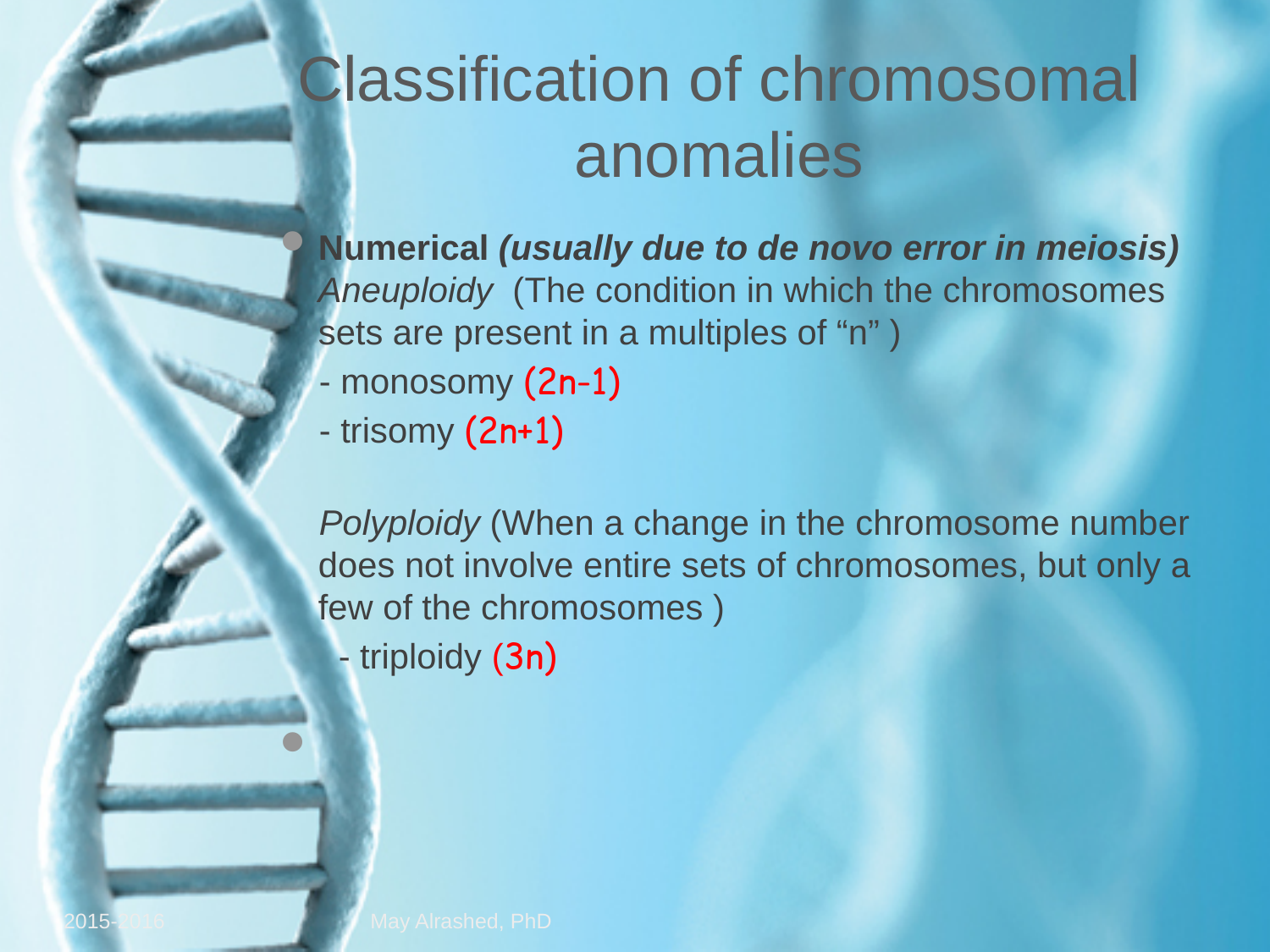

Classification of chromosomal anomalies
Numerical (usually due to de novo error in meiosis)
Aneuploidy  (The condition in which the chromosomes sets are present in a multiples of “n” )
    - monosomy (2n-1)
    - trisomy (2n+1)
    Polyploidy (When a change in the chromosome number does not involve entire sets of chromosomes, but only a few of the chromosomes )
      - triploidy (3n)

2015-2016
May Alrashed, PhD